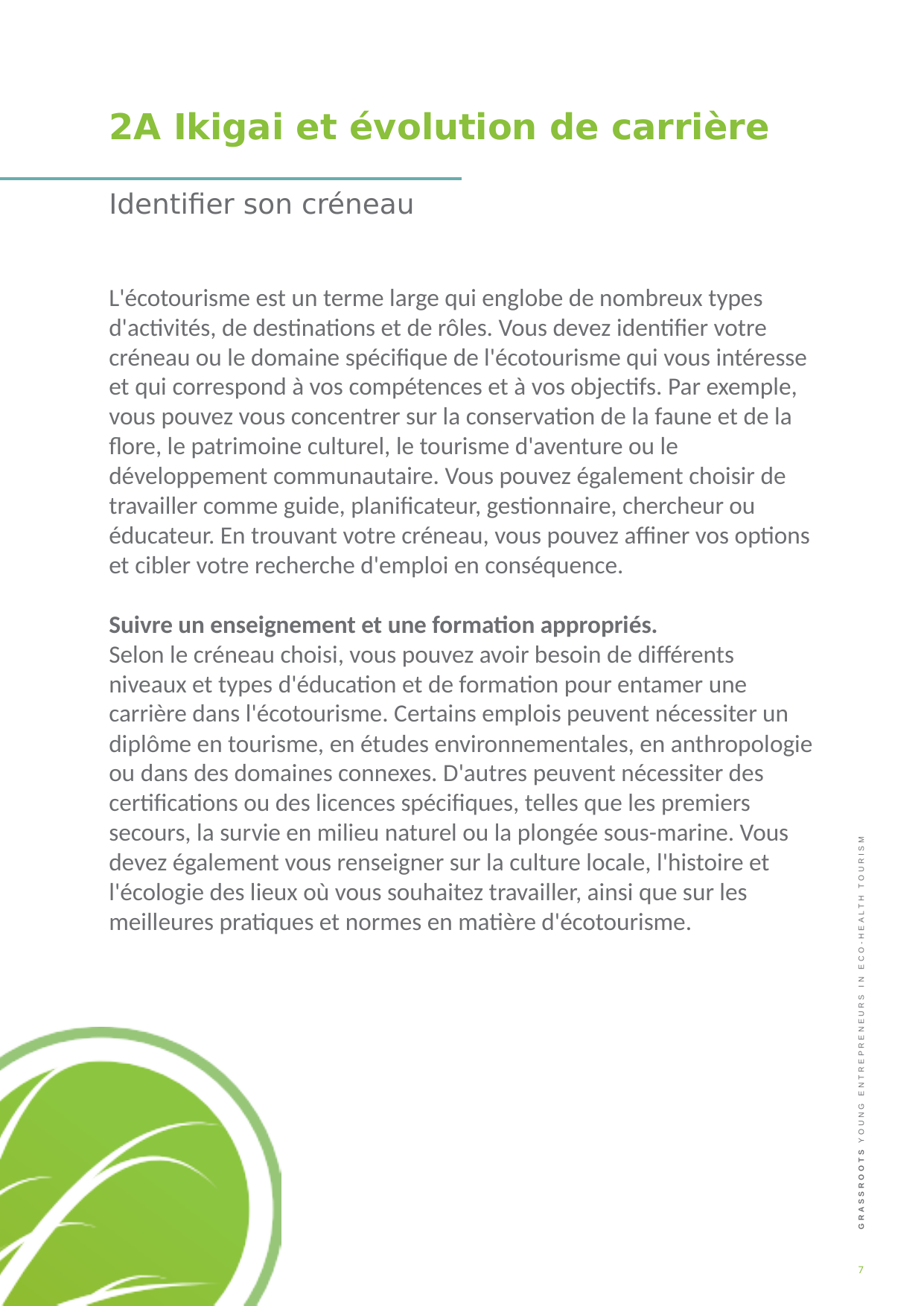

2A Ikigai et évolution de carrière
Identifier son créneau

L'écotourisme est un terme large qui englobe de nombreux types d'activités, de destinations et de rôles. Vous devez identifier votre créneau ou le domaine spécifique de l'écotourisme qui vous intéresse et qui correspond à vos compétences et à vos objectifs. Par exemple, vous pouvez vous concentrer sur la conservation de la faune et de la flore, le patrimoine culturel, le tourisme d'aventure ou le développement communautaire. Vous pouvez également choisir de travailler comme guide, planificateur, gestionnaire, chercheur ou éducateur. En trouvant votre créneau, vous pouvez affiner vos options et cibler votre recherche d'emploi en conséquence.
Suivre un enseignement et une formation appropriés.
Selon le créneau choisi, vous pouvez avoir besoin de différents niveaux et types d'éducation et de formation pour entamer une carrière dans l'écotourisme. Certains emplois peuvent nécessiter un diplôme en tourisme, en études environnementales, en anthropologie ou dans des domaines connexes. D'autres peuvent nécessiter des certifications ou des licences spécifiques, telles que les premiers secours, la survie en milieu naturel ou la plongée sous-marine. Vous devez également vous renseigner sur la culture locale, l'histoire et l'écologie des lieux où vous souhaitez travailler, ainsi que sur les meilleures pratiques et normes en matière d'écotourisme.

7